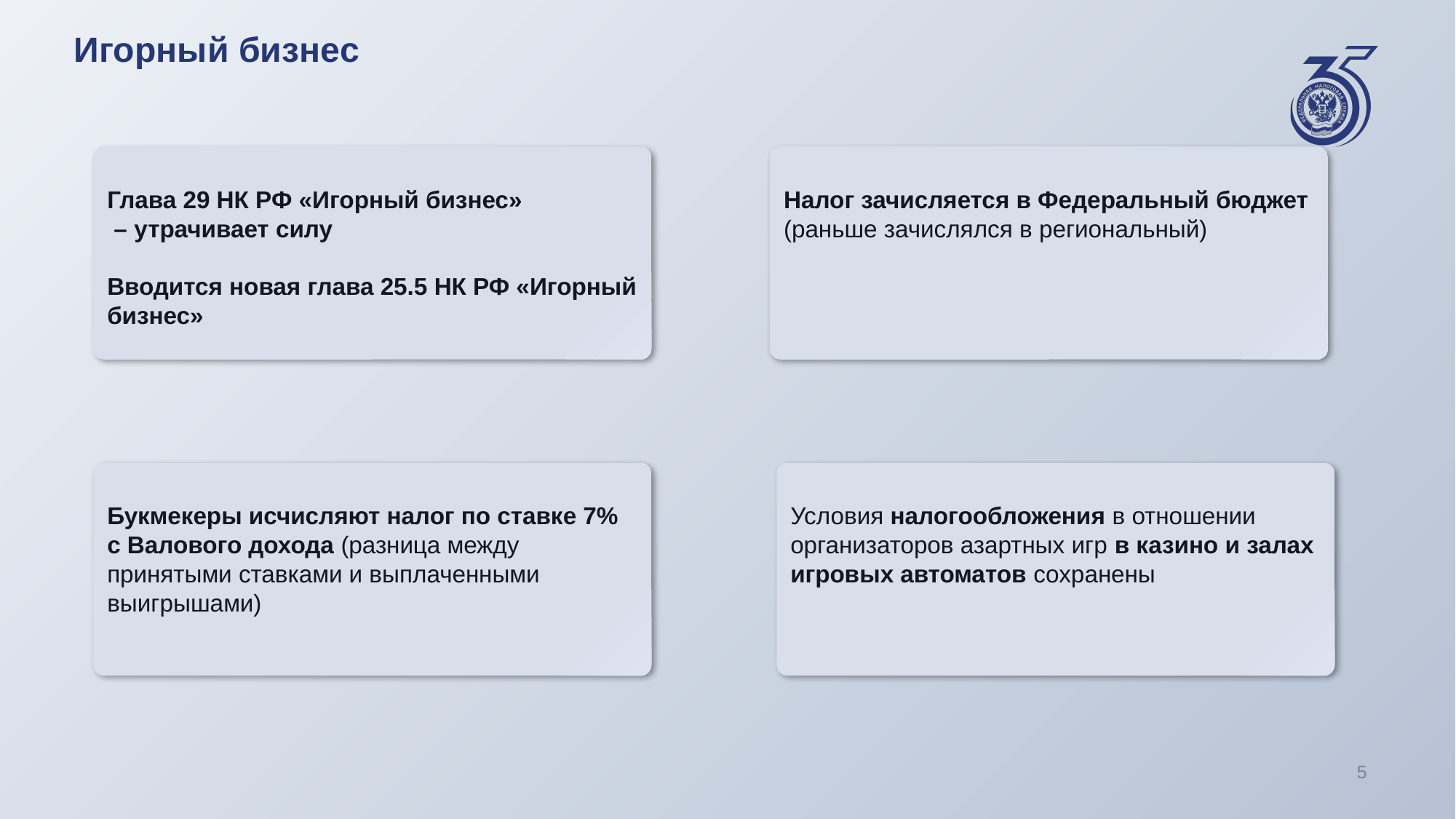

# Игорный бизнес

Глава 29 НК РФ «Игорный бизнес»
 – утрачивает силу

Вводится новая глава 25.5 НК РФ «Игорный бизнес»

Налог зачисляется в Федеральный бюджет (раньше зачислялся в региональный)

Букмекеры исчисляют налог по ставке 7% с Валового дохода (разница между принятыми ставками и выплаченными выигрышами)

Условия налогообложения в отношении организаторов азартных игр в казино и залах игровых автоматов сохранены

5